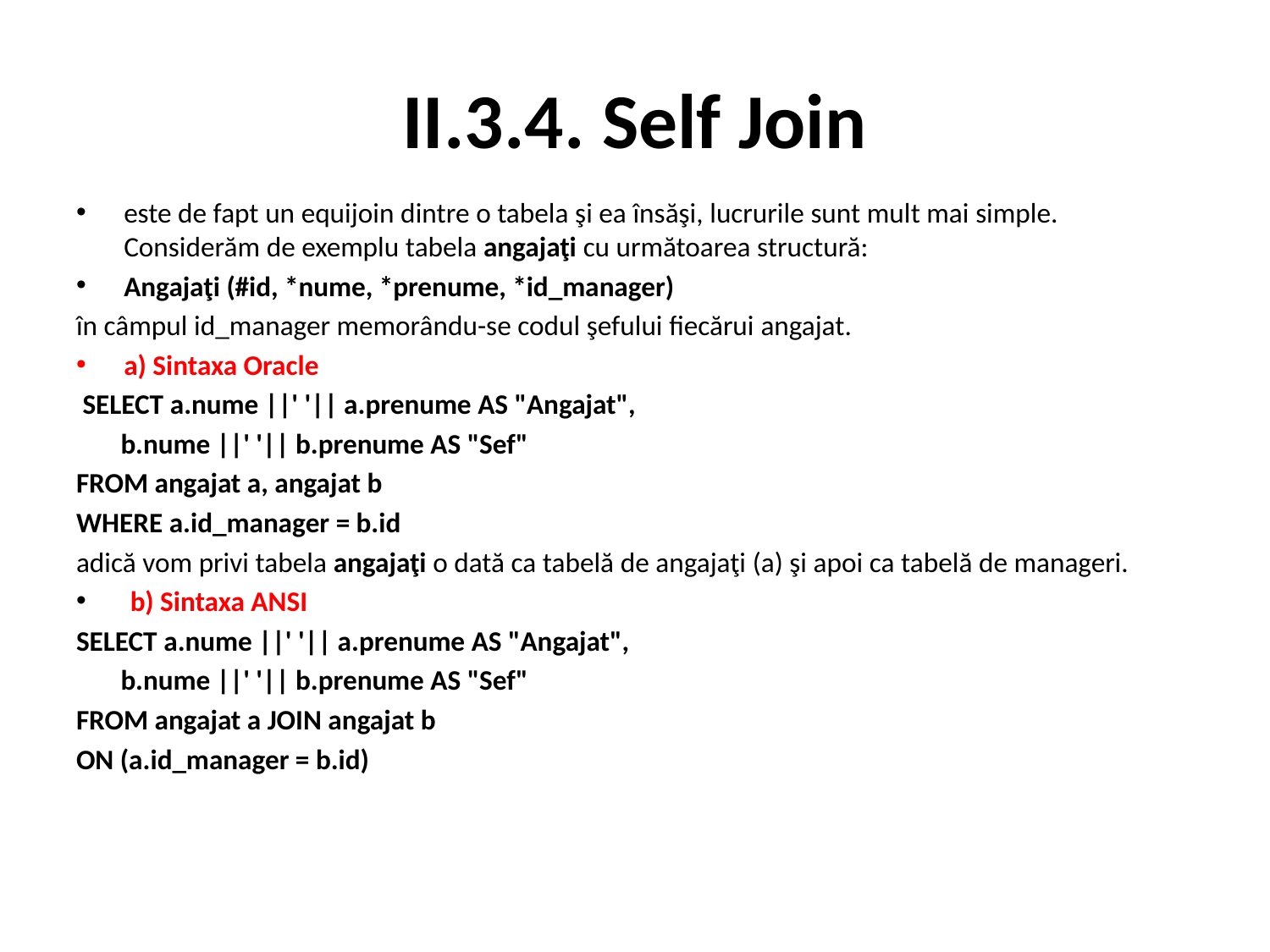

# II.3.4. Self Join
este de fapt un equijoin dintre o tabela şi ea însăşi, lucrurile sunt mult mai simple. Considerăm de exemplu tabela angajaţi cu următoarea structură:
Angajaţi (#id, *nume, *prenume, *id_manager)
în câmpul id_manager memorându-se codul şefului fiecărui angajat.
a) Sintaxa Oracle
 SELECT a.nume ||' '|| a.prenume AS "Angajat",
       b.nume ||' '|| b.prenume AS "Sef"
FROM angajat a, angajat b
WHERE a.id_manager = b.id
adică vom privi tabela angajaţi o dată ca tabelă de angajaţi (a) şi apoi ca tabelă de manageri.
 b) Sintaxa ANSI
SELECT a.nume ||' '|| a.prenume AS "Angajat",
       b.nume ||' '|| b.prenume AS "Sef"
FROM angajat a JOIN angajat b
ON (a.id_manager = b.id)